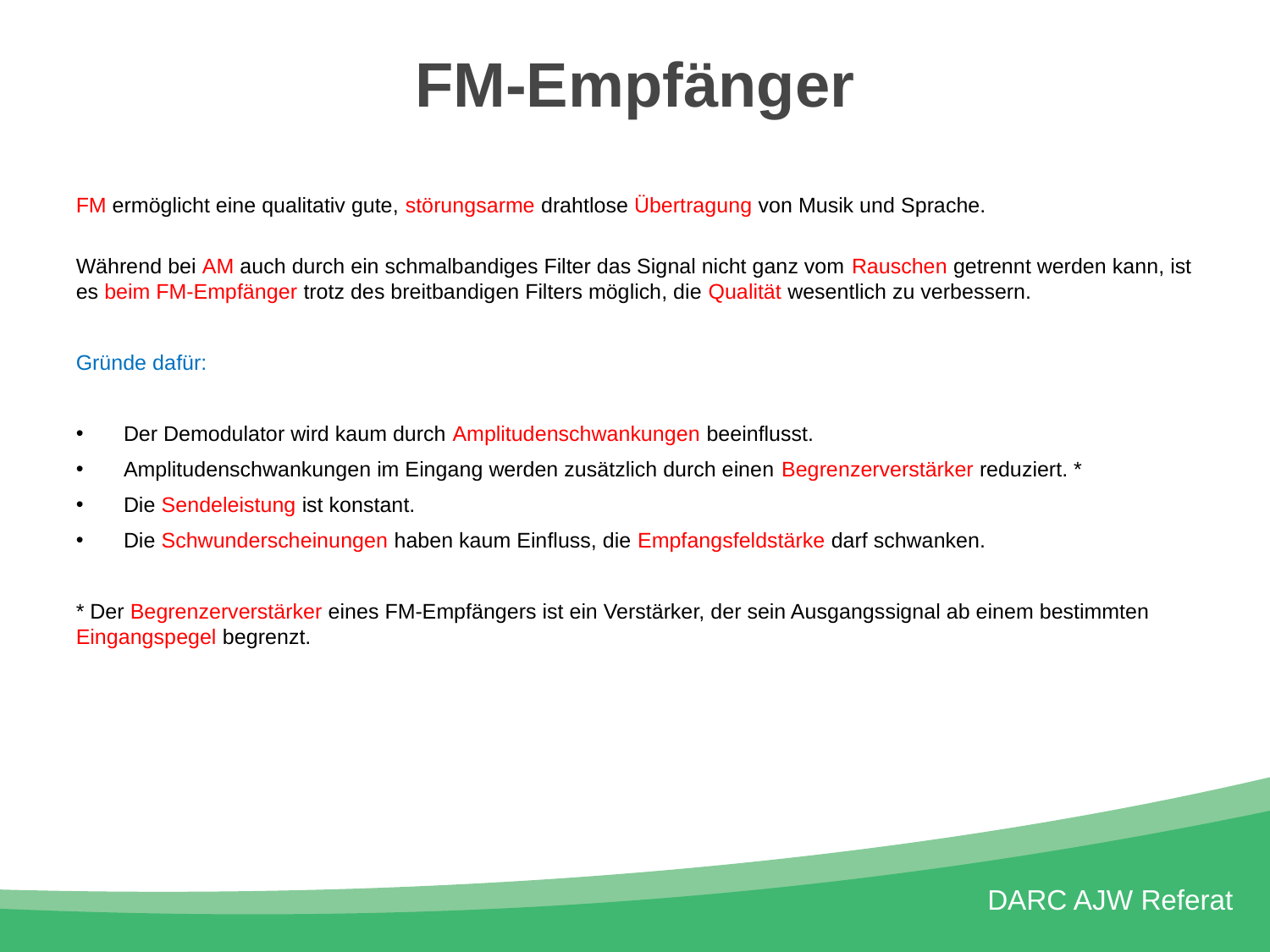

FM-Empfänger

FM ermöglicht eine qualitativ gute, störungsarme drahtlose Übertragung von Musik und Sprache.
Während bei AM auch durch ein schmalbandiges Filter das Signal nicht ganz vom Rauschen getrennt werden kann, ist es beim FM-Empfänger trotz des breitbandigen Filters möglich, die Qualität wesentlich zu verbessern.

Gründe dafür:

Der Demodulator wird kaum durch Amplitudenschwankungen beeinflusst.
Amplitudenschwankungen im Eingang werden zusätzlich durch einen Begrenzerverstärker reduziert. *
Die Sendeleistung ist konstant.
Die Schwunderscheinungen haben kaum Einfluss, die Empfangsfeldstärke darf schwanken.

* Der Begrenzerverstärker eines FM-Empfängers ist ein Verstärker, der sein Ausgangssignal ab einem bestimmten Eingangspegel begrenzt.